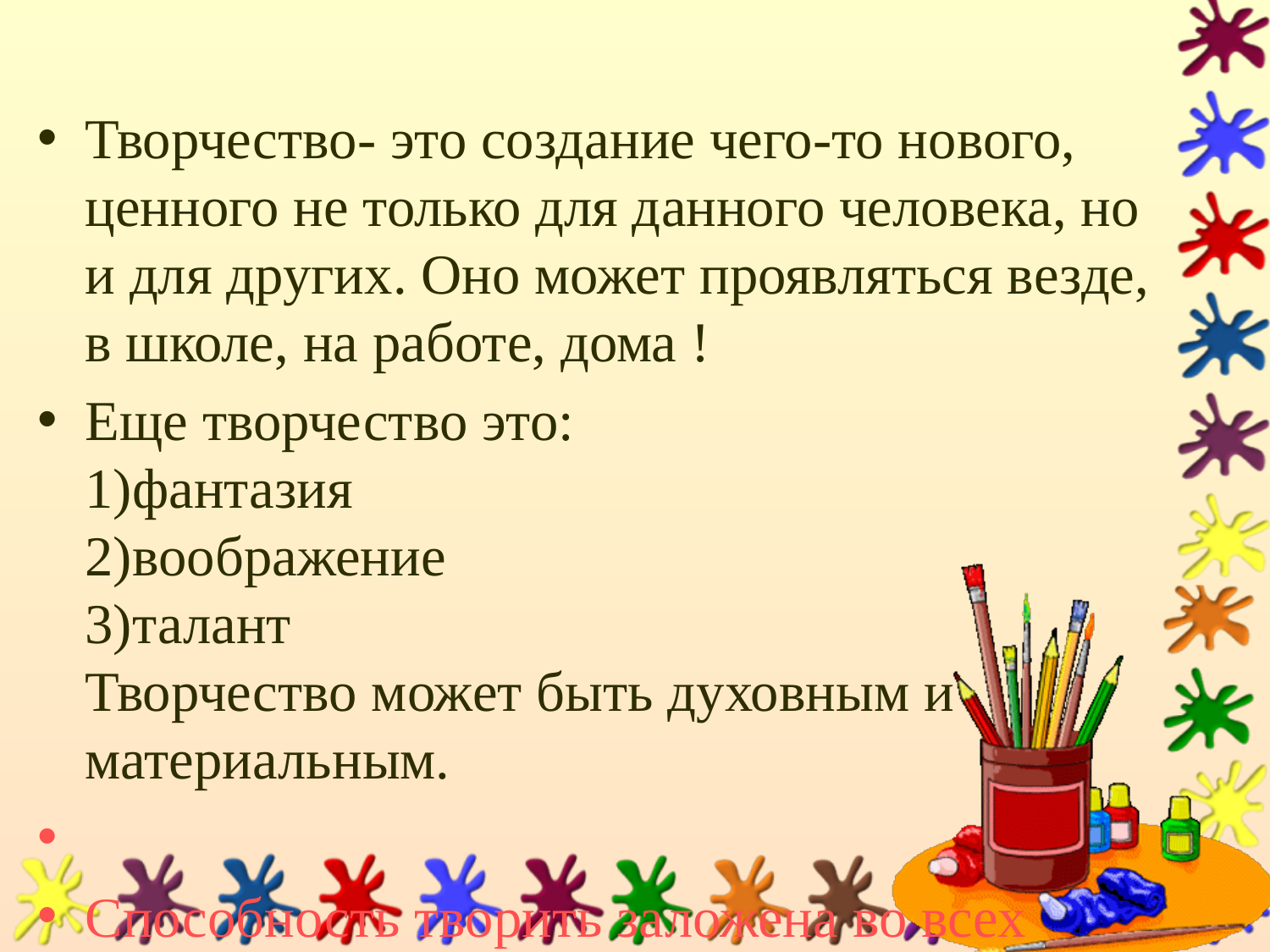

Творчество- это создание чего-то нового, ценного не только для данного человека, но и для других. Оно может проявляться везде, в школе, на работе, дома !
Еще творчество это:
1)фантазия
2)воображение
3)талант
Творчество может быть духовным и материальным.

Способность творить заложена во всех людях. Эта способность приносит радость. Поэтому, если вы умеете восхищаться чем-нибудь и удивлять чем-то других, вы - творческая натура!